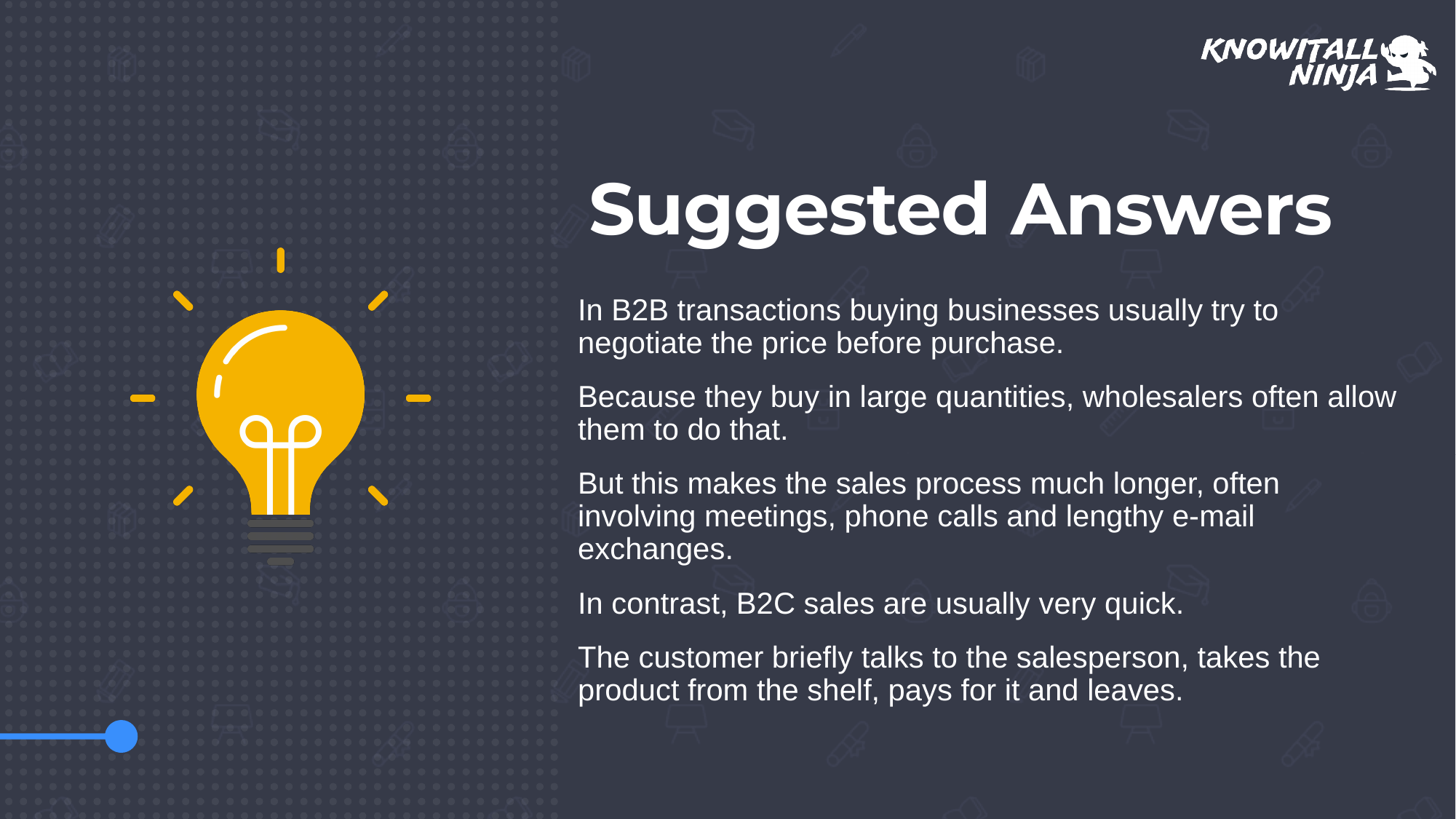

# Suggested Answers
In B2B transactions buying businesses usually try to negotiate the price before purchase.
Because they buy in large quantities, wholesalers often allow them to do that.
But this makes the sales process much longer, often involving meetings, phone calls and lengthy e-mail exchanges.
In contrast, B2C sales are usually very quick.
The customer briefly talks to the salesperson, takes the product from the shelf, pays for it and leaves.